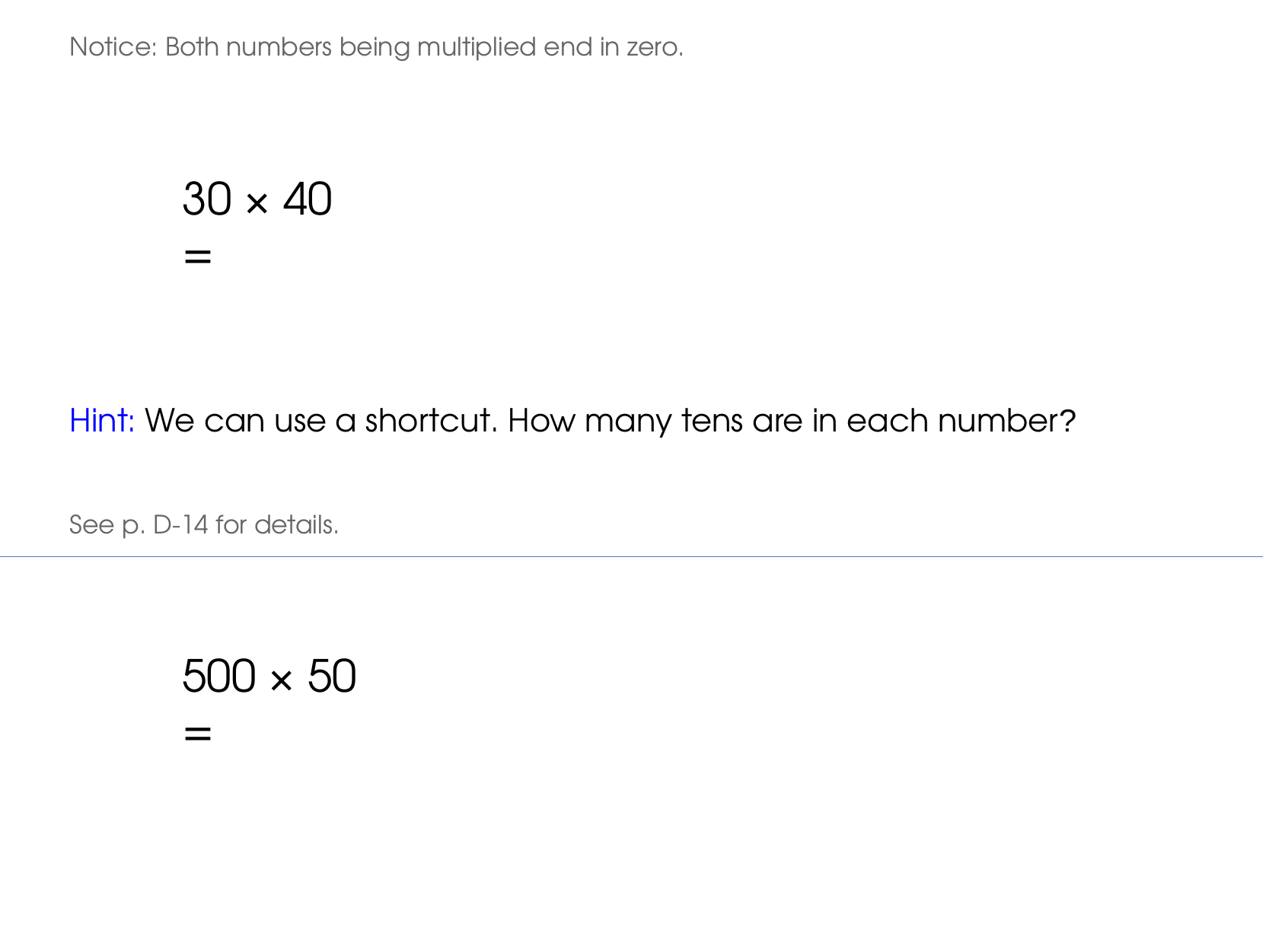

Notice: Both numbers being multiplied end in zero.
30 × 40 =
Hint: We can use a shortcut. How many tens are in each number?
See p. D-14 for details.
500 × 50 =